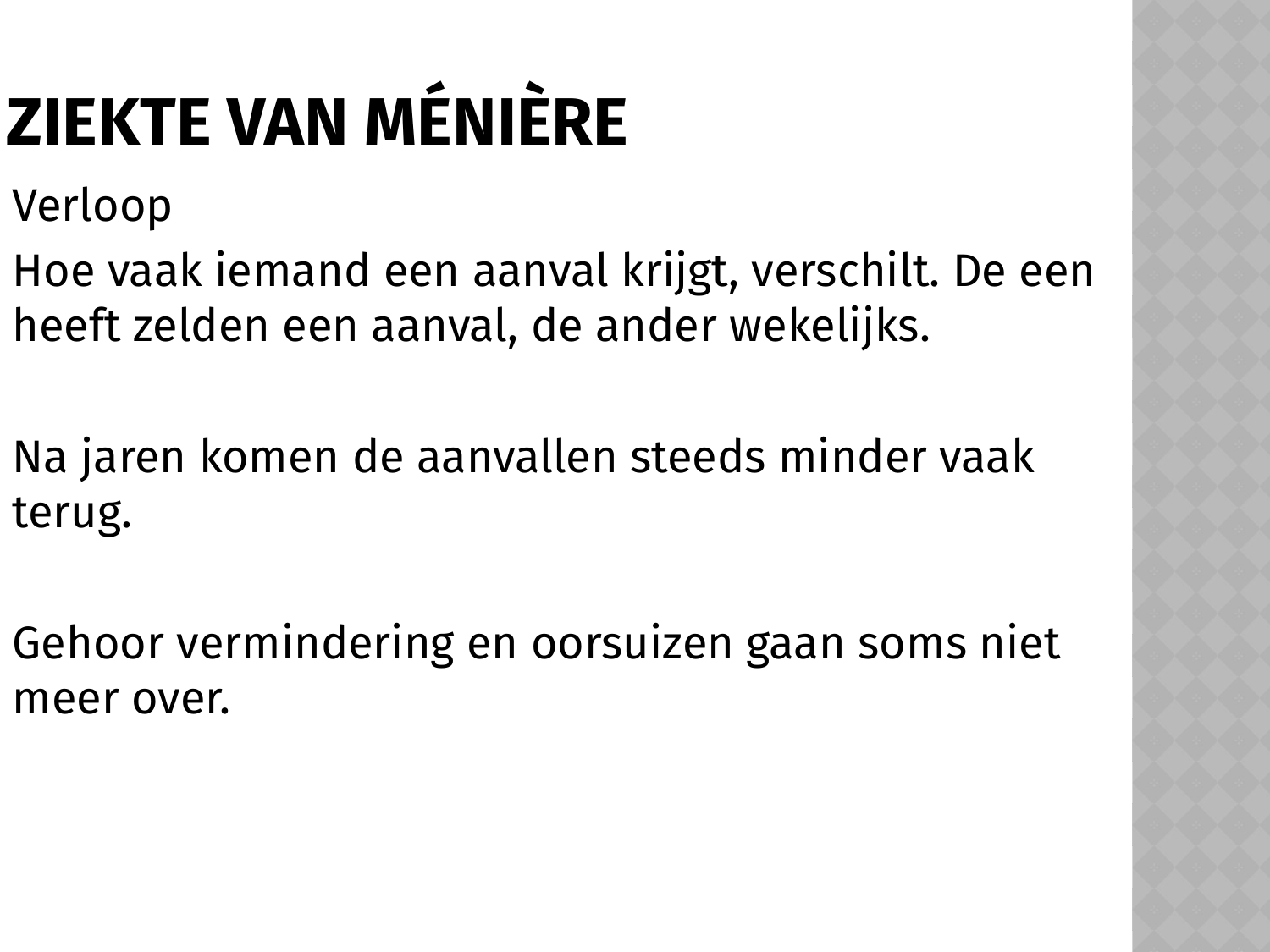

Ziekte van Ménière
Verloop
Hoe vaak iemand een aanval krijgt, verschilt. De een heeft zelden een aanval, de ander wekelijks.

Na jaren komen de aanvallen steeds minder vaak terug.

Gehoor vermindering en oorsuizen gaan soms niet meer over.